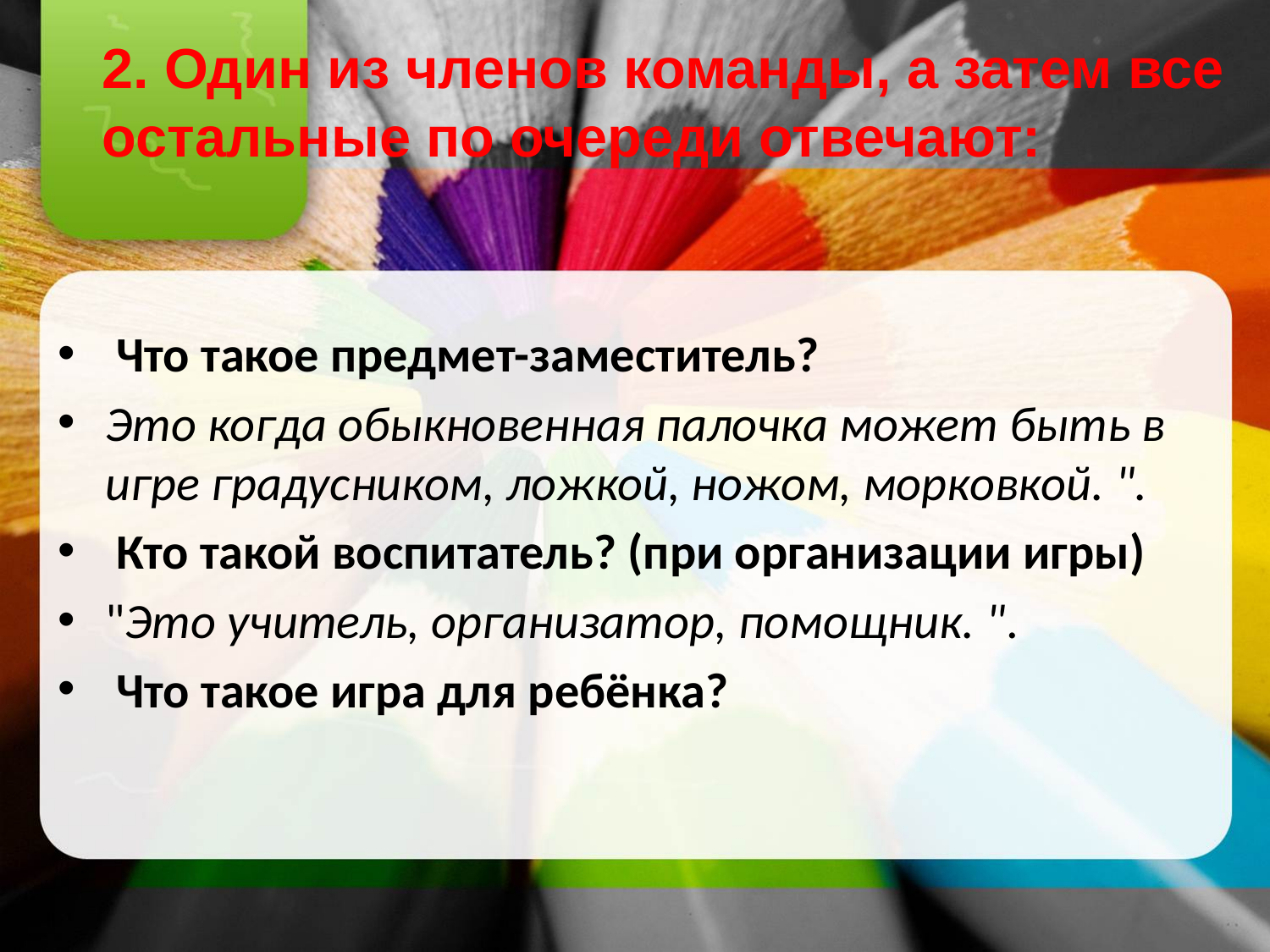

#
2. Один из членов команды, а затем все остальные по очереди отвечают:
 Что такое предмет-заместитель?
Это когда обыкновенная палочка может быть в игре градусником, ложкой, ножом, морковкой. ".
 Кто такой воспитатель? (при организации игры)
"Это учитель, организатор, помощник. ".
 Что такое игра для ребёнка?